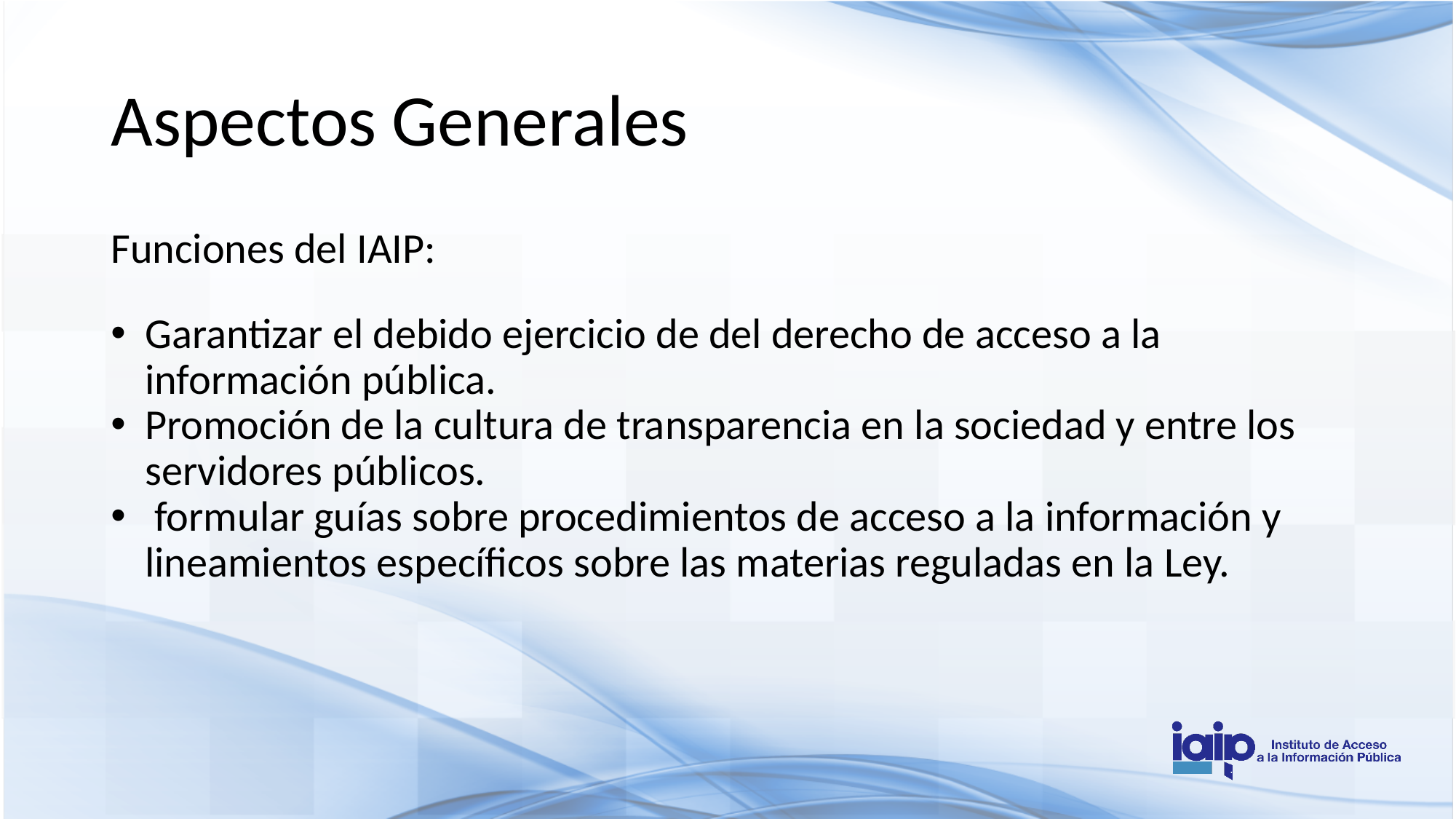

Aspectos Generales
Funciones del IAIP:

Garantizar el debido ejercicio de del derecho de acceso a la información pública.
Promoción de la cultura de transparencia en la sociedad y entre los servidores públicos.
 formular guías sobre procedimientos de acceso a la información y lineamientos específicos sobre las materias reguladas en la Ley.